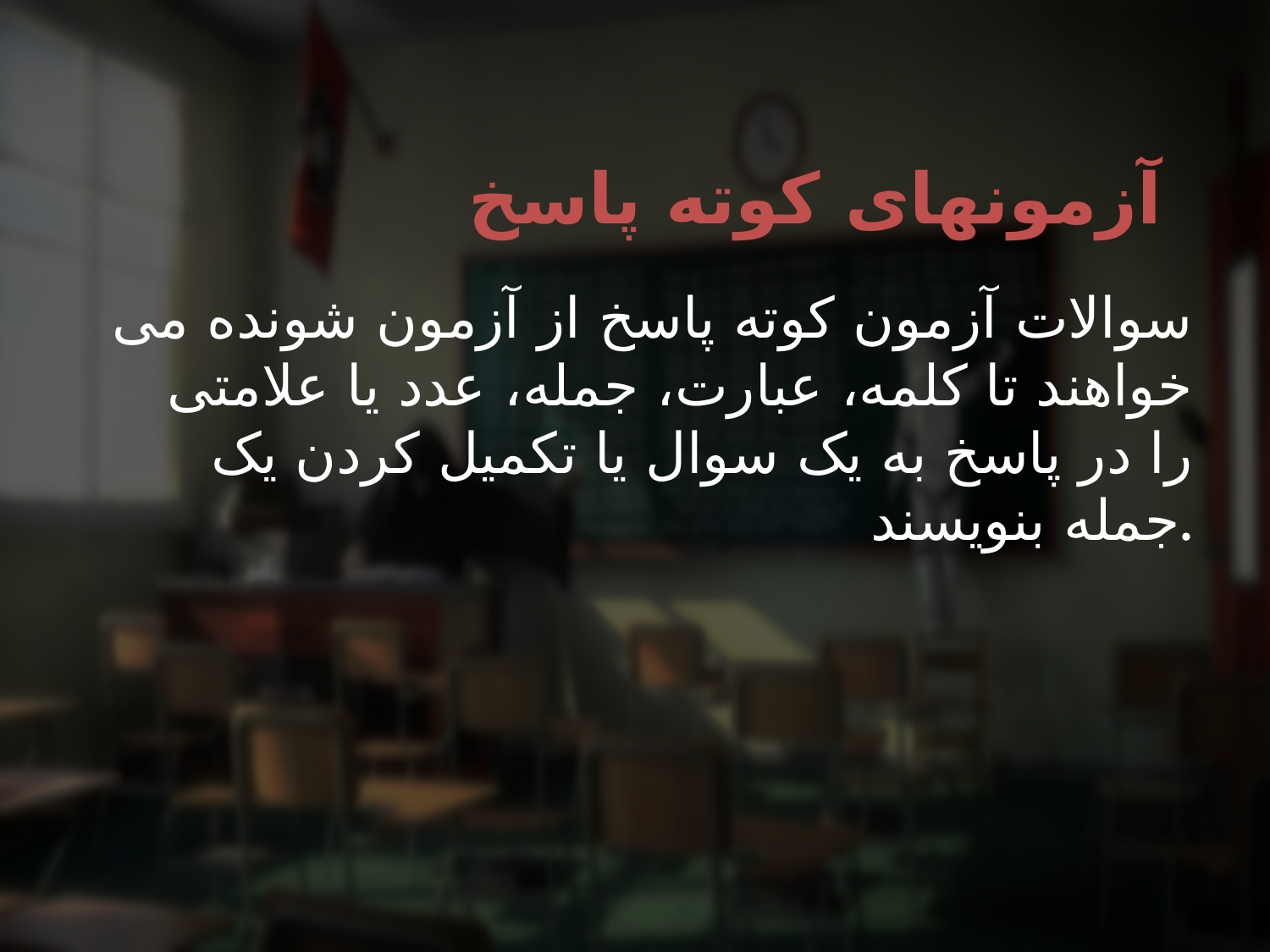

# آزمونهای کوته پاسخ
سوالات آزمون کوته پاسخ از آزمون شونده می خواهند تا کلمه، عبارت، جمله، عدد یا علامتی را در پاسخ به یک سوال یا تکمیل کردن یک جمله بنویسند.